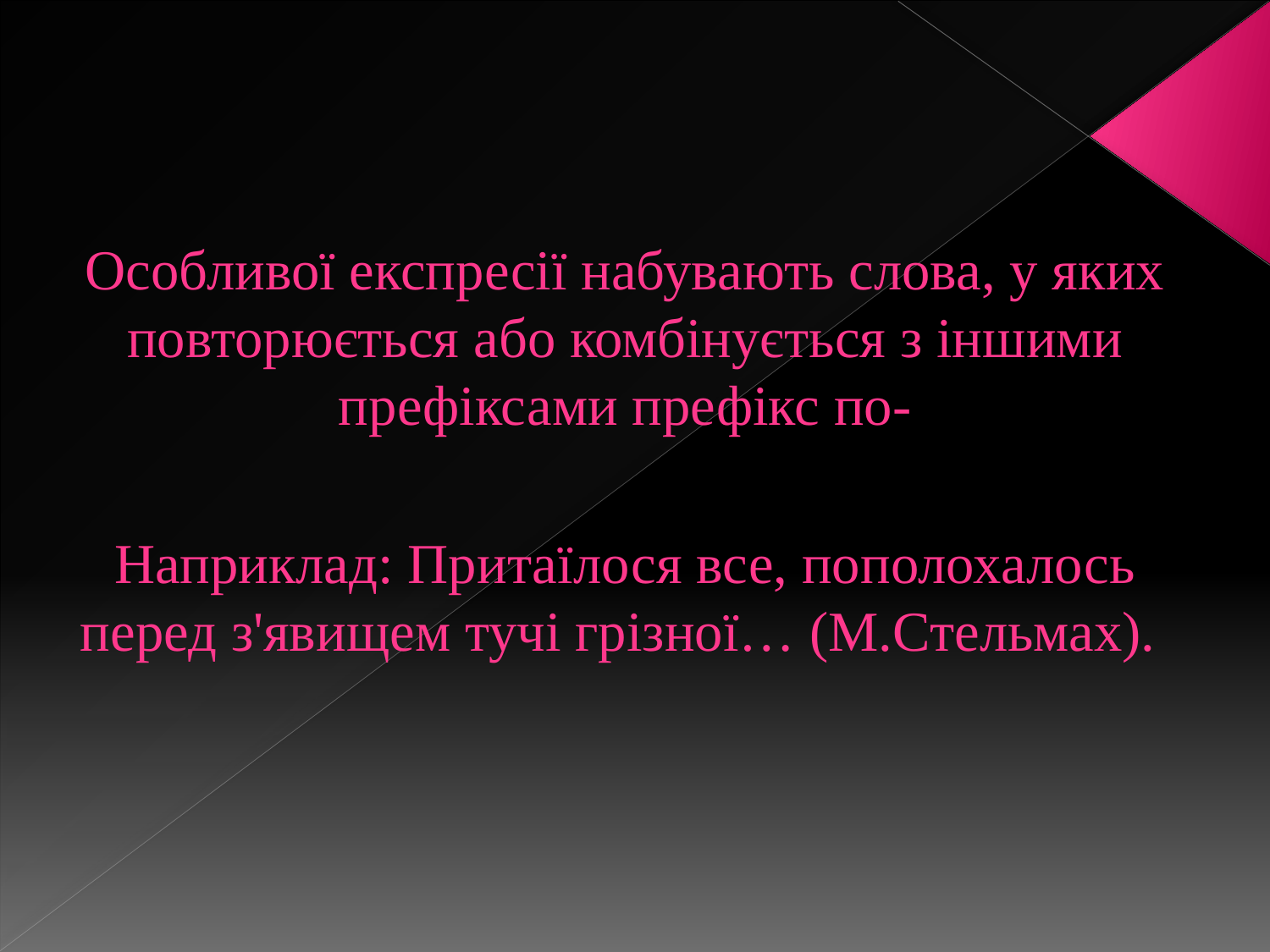

Особливої експресії набувають слова, у яких повторюється або комбінується з іншими префіксами префікс по-

Наприклад: Притаїлося все, пополохалось перед з'явищем тучі грізної… (М.Стельмах).